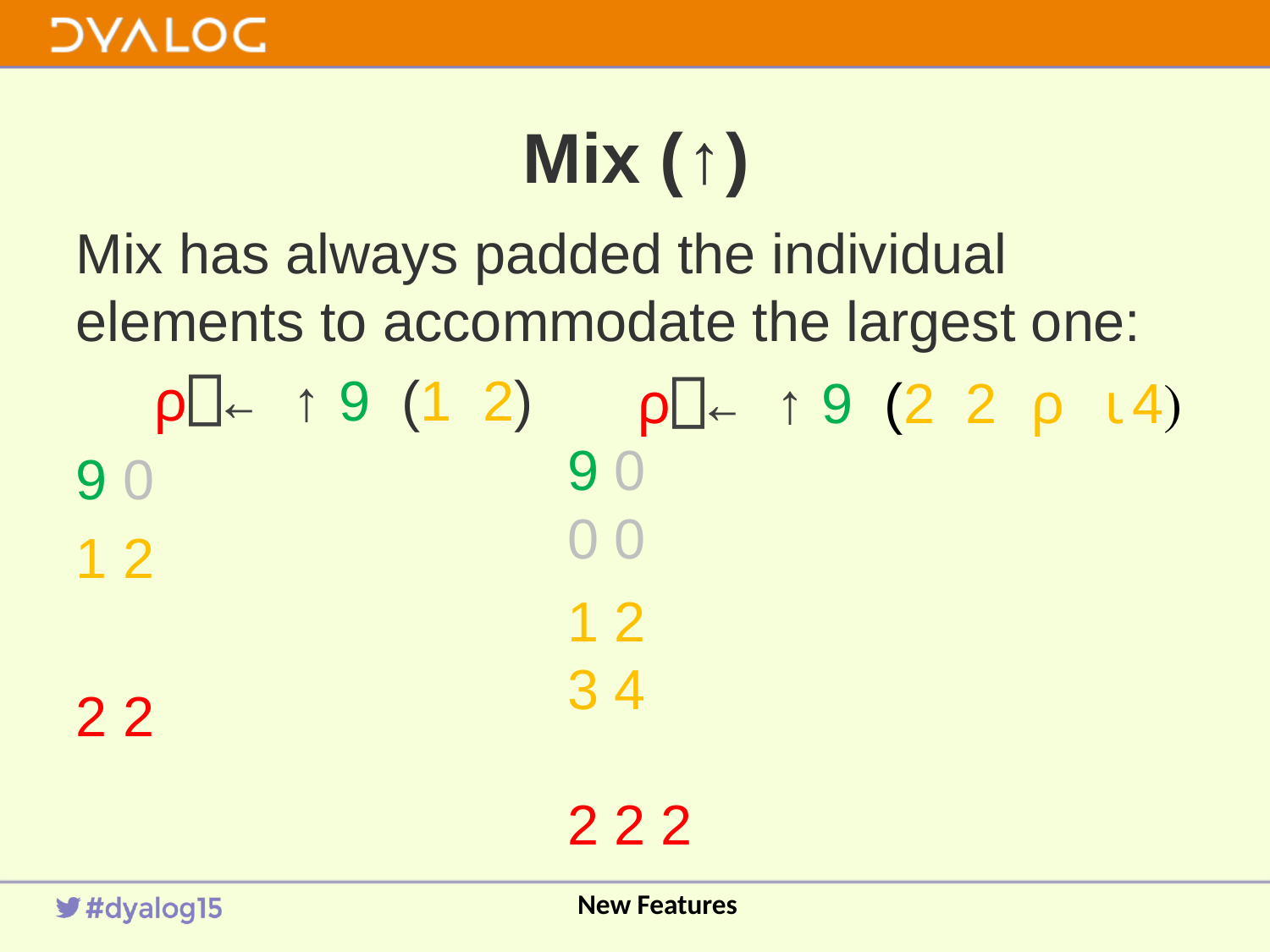

# Mix (↑)
Mix has always padded the individual elements to accommodate the largest one:
     ⍴⎕← ↑ 9  (1  2)
9 0
1 2

2 2

     ⍴⎕← ↑ 9  (2  2 ⍴ ⍳4)
9 0
0 0
1 2
3 4

2 2 2
New Features